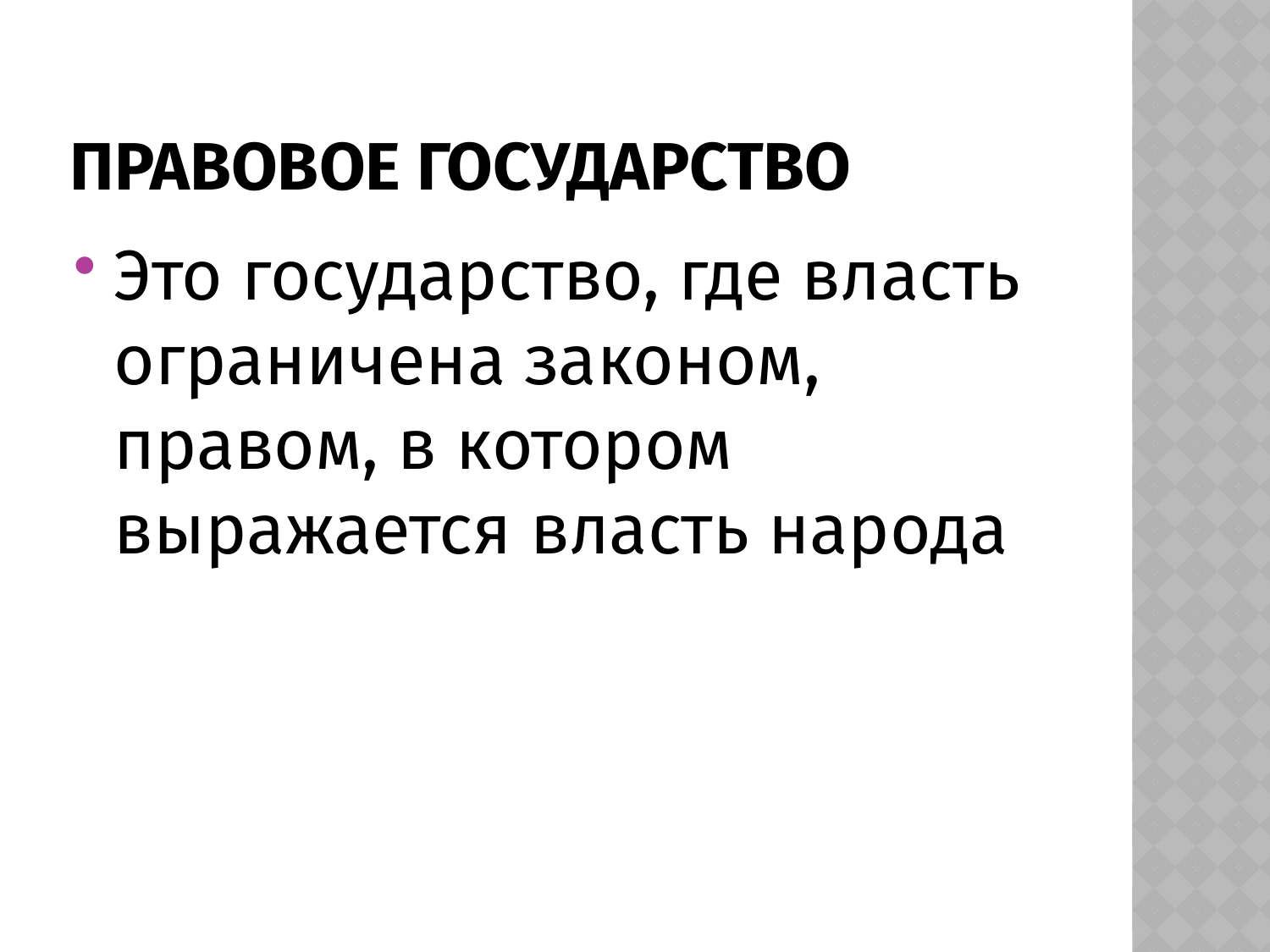

# Правовое государство
Это государство, где власть ограничена законом, правом, в котором выражается власть народа